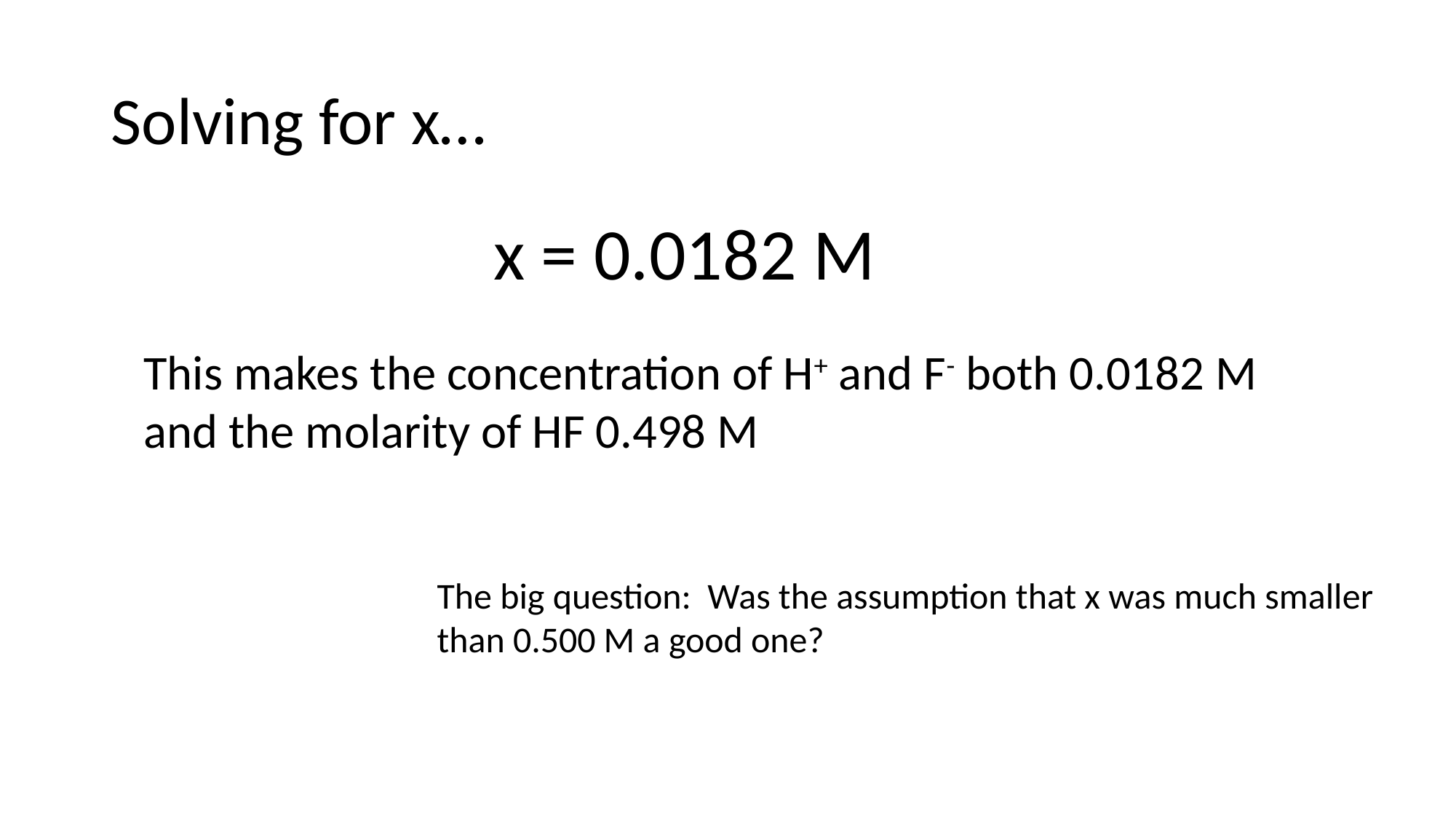

# Solving for x…
x = 0.0182 M
This makes the concentration of H+ and F- both 0.0182 M and the molarity of HF 0.498 M
The big question:  Was the assumption that x was much smaller than 0.500 M a good one?